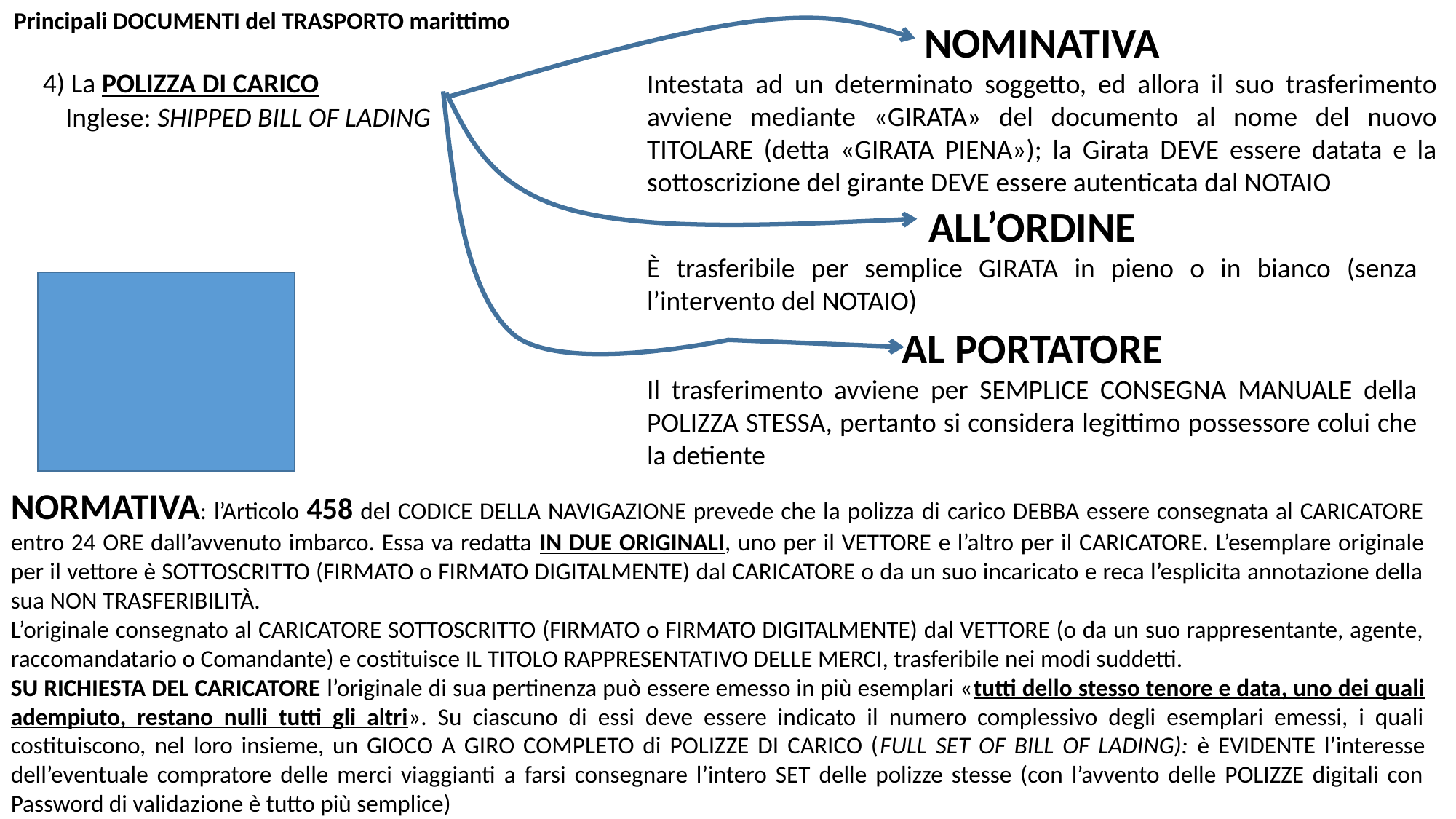

Principali DOCUMENTI del TRASPORTO marittimo
NOMINATIVA
Intestata ad un determinato soggetto, ed allora il suo trasferimento avviene mediante «GIRATA» del documento al nome del nuovo TITOLARE (detta «GIRATA PIENA»); la Girata DEVE essere datata e la sottoscrizione del girante DEVE essere autenticata dal NOTAIO

4) La POLIZZA DI CARICO

Inglese: SHIPPED BILL OF LADING
ALL’ORDINE
È trasferibile per semplice GIRATA in pieno o in bianco (senza l’intervento del NOTAIO)

AL PORTATORE
Il trasferimento avviene per SEMPLICE CONSEGNA MANUALE della POLIZZA STESSA, pertanto si considera legittimo possessore colui che la detiente
NORMATIVA: l’Articolo 458 del CODICE DELLA NAVIGAZIONE prevede che la polizza di carico DEBBA essere consegnata al CARICATORE entro 24 ORE dall’avvenuto imbarco. Essa va redatta IN DUE ORIGINALI, uno per il VETTORE e l’altro per il CARICATORE. L’esemplare originale per il vettore è SOTTOSCRITTO (FIRMATO o FIRMATO DIGITALMENTE) dal CARICATORE o da un suo incaricato e reca l’esplicita annotazione della sua NON TRASFERIBILITÀ.
L’originale consegnato al CARICATORE SOTTOSCRITTO (FIRMATO o FIRMATO DIGITALMENTE) dal VETTORE (o da un suo rappresentante, agente, raccomandatario o Comandante) e costituisce IL TITOLO RAPPRESENTATIVO DELLE MERCI, trasferibile nei modi suddetti.
SU RICHIESTA DEL CARICATORE l’originale di sua pertinenza può essere emesso in più esemplari «tutti dello stesso tenore e data, uno dei quali adempiuto, restano nulli tutti gli altri». Su ciascuno di essi deve essere indicato il numero complessivo degli esemplari emessi, i quali costituiscono, nel loro insieme, un GIOCO A GIRO COMPLETO di POLIZZE DI CARICO (FULL SET OF BILL OF LADING): è EVIDENTE l’interesse dell’eventuale compratore delle merci viaggianti a farsi consegnare l’intero SET delle polizze stesse (con l’avvento delle POLIZZE digitali con Password di validazione è tutto più semplice)